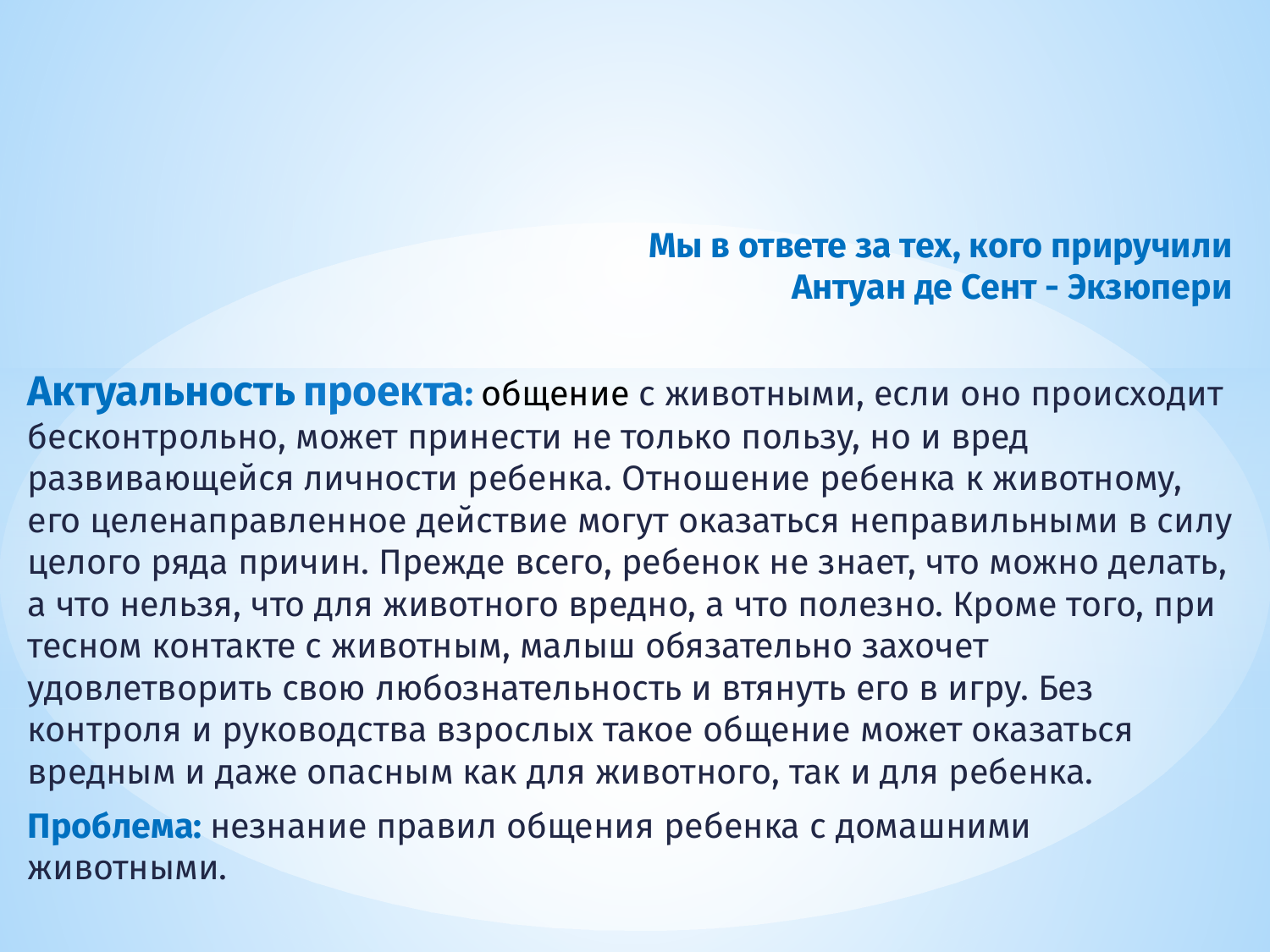

#
Мы в ответе за тех, кого приручили
Антуан де Сент - Экзюпери
Актуальность проекта: общение с животными, если оно происходит бесконтрольно, может принести не только пользу, но и вред развивающейся личности ребенка. Отношение ребенка к животному, его целенаправленное действие могут оказаться неправильными в силу целого ряда причин. Прежде всего, ребенок не знает, что можно делать, а что нельзя, что для животного вредно, а что полезно. Кроме того, при тесном контакте с животным, малыш обязательно захочет удовлетворить свою любознательность и втянуть его в игру. Без контроля и руководства взрослых такое общение может оказаться вредным и даже опасным как для животного, так и для ребенка.
Проблема: незнание правил общения ребенка с домашними животными.